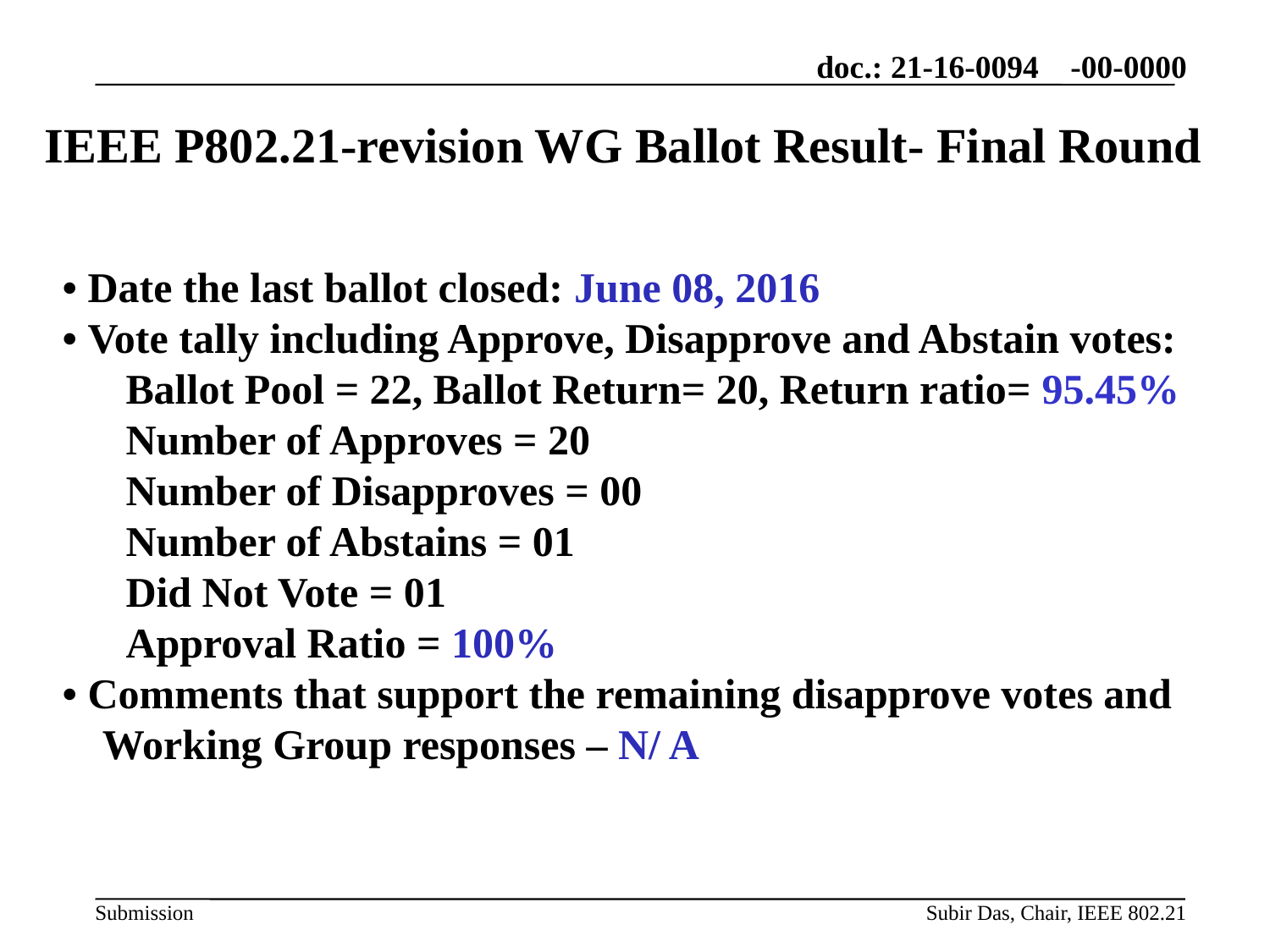

# IEEE P802.21-revision WG Ballot Result- Final Round
• Date the last ballot closed: June 08, 2016
• Vote tally including Approve, Disapprove and Abstain votes:
Ballot Pool = 22, Ballot Return= 20, Return ratio= 95.45%
Number of Approves = 20
Number of Disapproves = 00
Number of Abstains = 01
Did Not Vote = 01
Approval Ratio = 100%
• Comments that support the remaining disapprove votes and Working Group responses – N/ A
Subir Das, Chair, IEEE 802.21